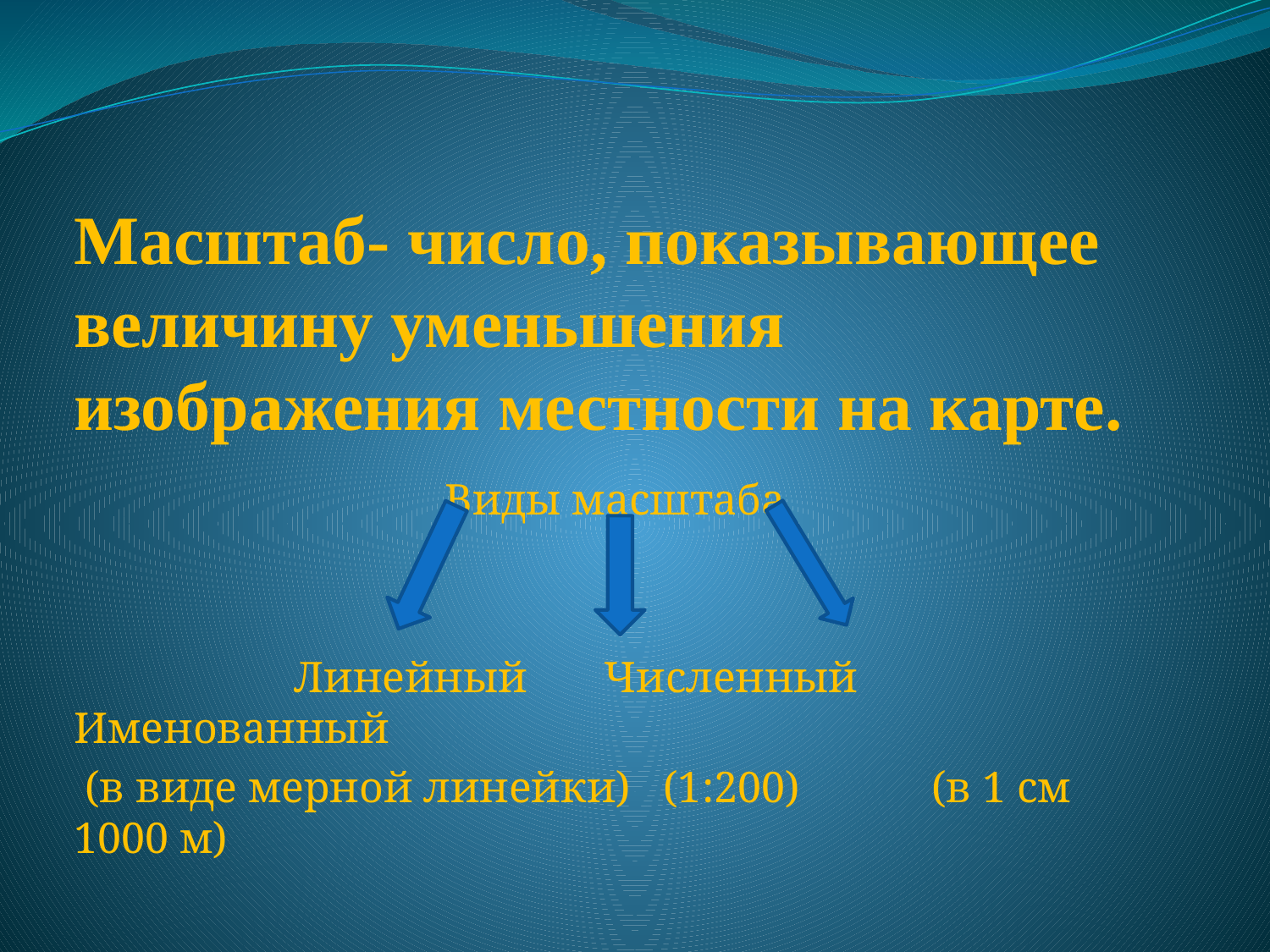

# Масштаб- число, показывающее величину уменьшения изображения местности на карте.
Виды масштаба

                    Линейный       Численный    Именованный
 (в виде мерной линейки)   (1:200)            (в 1 см 1000 м)